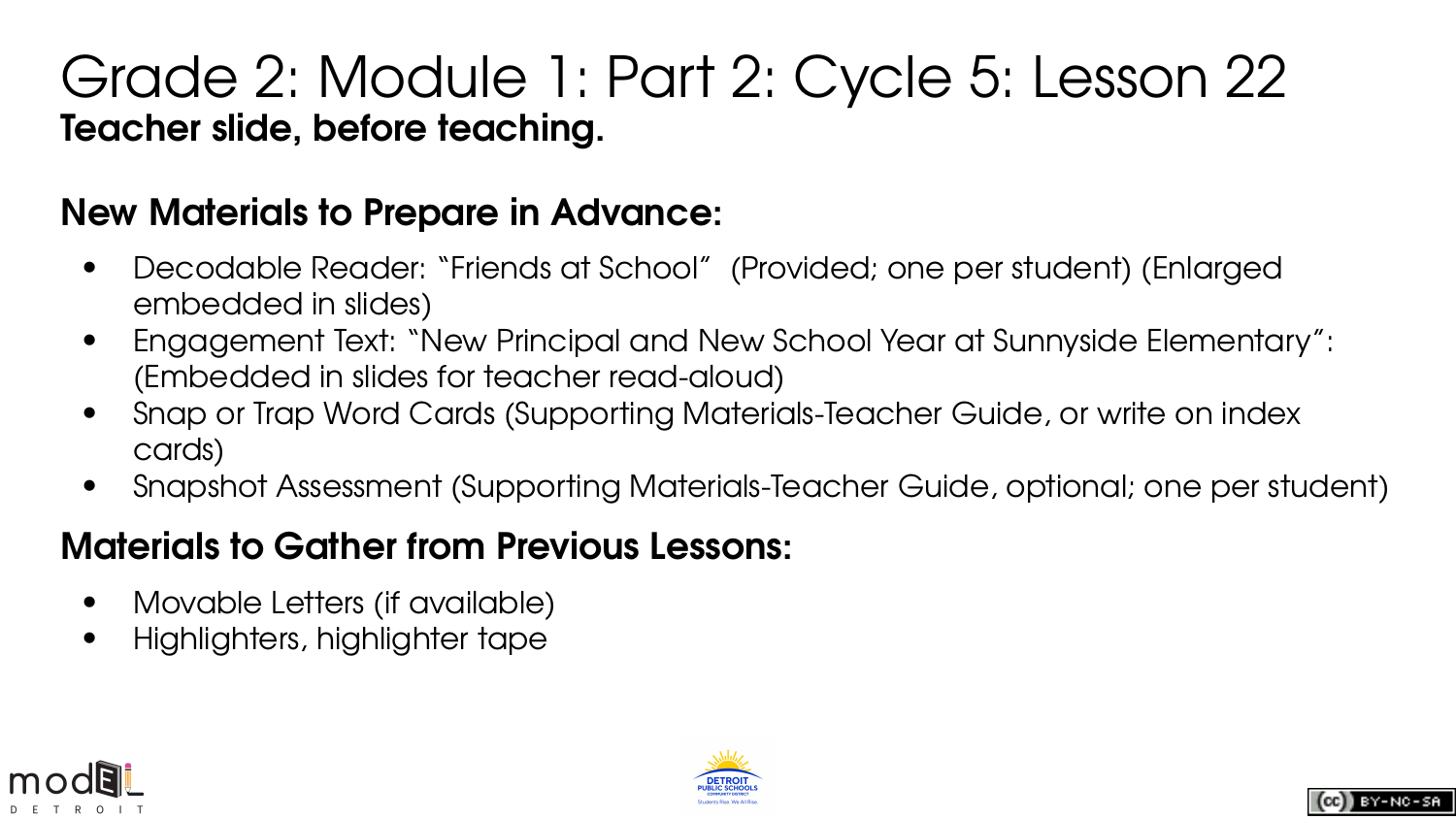

# Grade 2: Module 1: Part 2: Cycle 5: Lesson 22
Teacher slide, before teaching.
New Materials to Prepare in Advance:
Decodable Reader: “Friends at School”  (Provided; one per student) (Enlarged embedded in slides)
Engagement Text: “New Principal and New School Year at Sunnyside Elementary”: (Embedded in slides for teacher read-aloud)
Snap or Trap Word Cards (Supporting Materials-Teacher Guide, or write on index cards)
Snapshot Assessment (Supporting Materials-Teacher Guide, optional; one per student)
Materials to Gather from Previous Lessons:
Movable Letters (if available)
Highlighters, highlighter tape